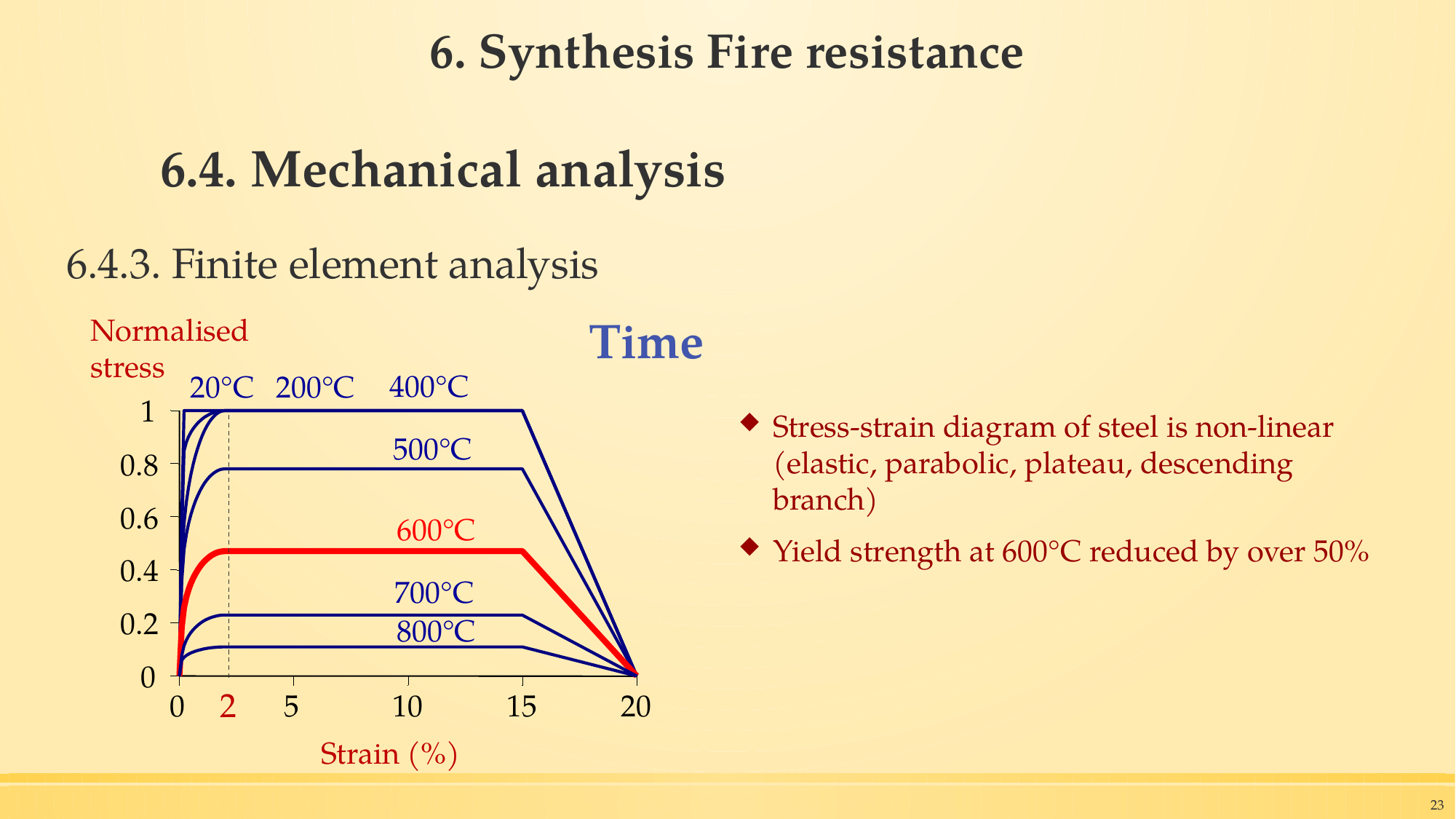

6. Synthesis Fire resistance
# 6.4. Mechanical analysis
6.4.3. Finite element analysis
Time
Normalised stress
400°C
20°C
200°C
1
0.8
0.6
0.4
0.2
0

500°C

600°C

700°C

800°C

0
5
10
15
20
Strain (%)
2
Stress-strain diagram of steel is non-linear (elastic, parabolic, plateau, descending branch)
Yield strength at 600°C reduced by over 50%